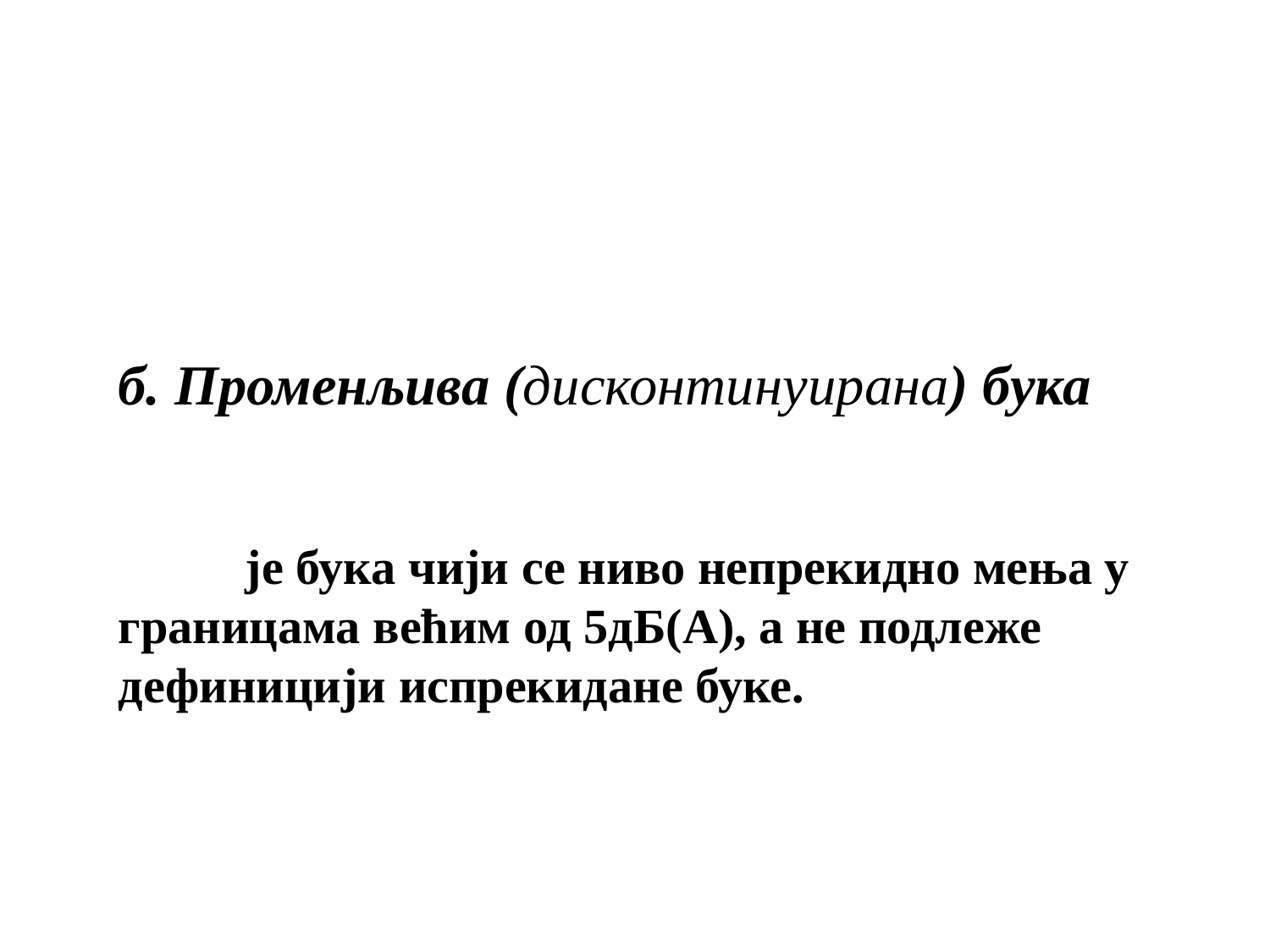

б. Променљива (дисконтинуирана) бука

	је бука чији се ниво непрекидно мења у границама већим од 5дБ(А), а не подлеже дефиницији испрекидане буке.